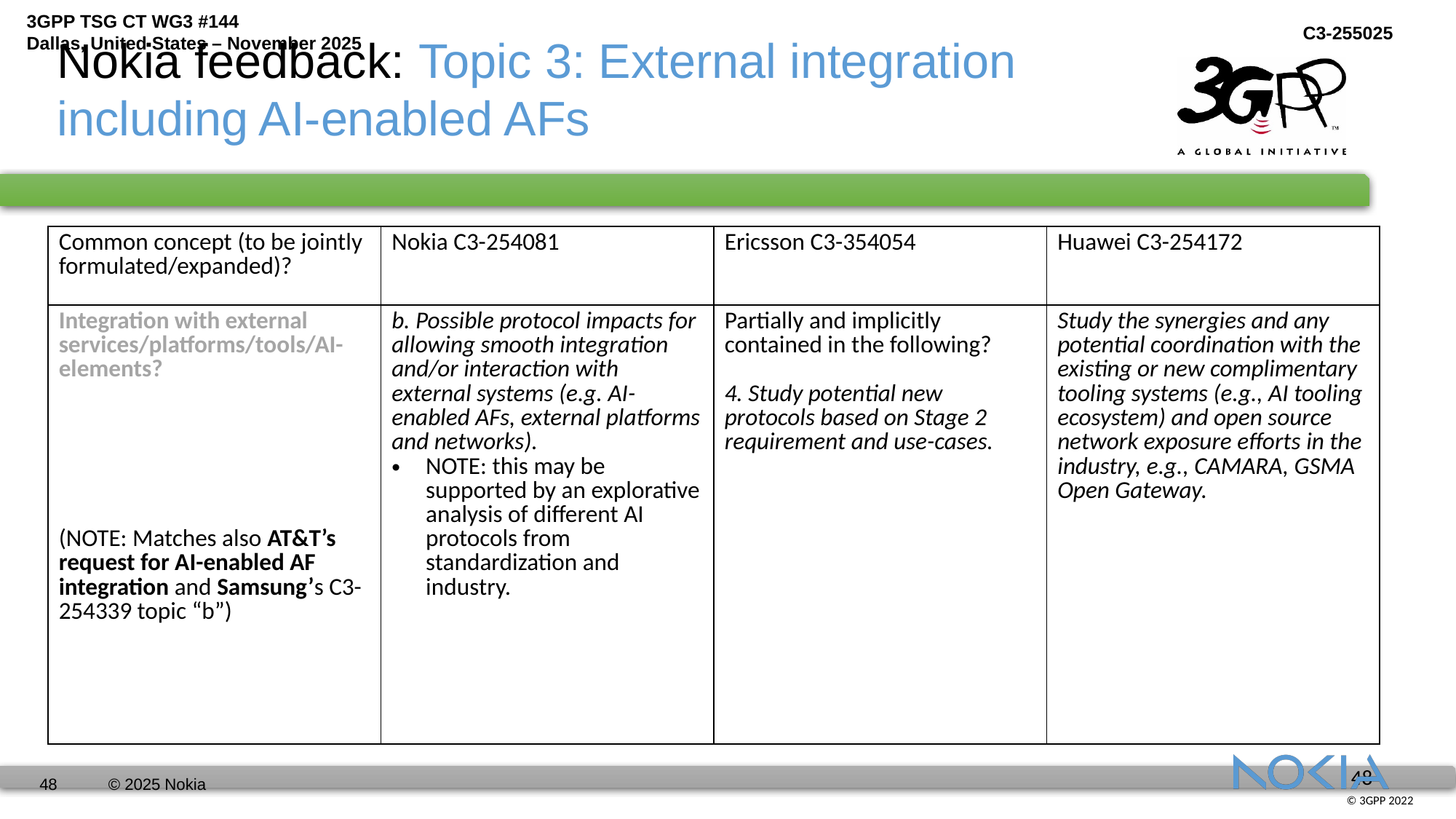

Nokia feedback: Topic 3: External integration
including AI-enabled AFs

| Common concept (to be jointly formulated/expanded)? | Nokia C3-254081 | Ericsson C3-354054 | Huawei C3-254172 |
| --- | --- | --- | --- |
| Integration with external services/platforms/tools/AI-elements? (NOTE: Matches also AT&T’s request for AI-enabled AF integration and Samsung’s C3-254339 topic “b”) | b. Possible protocol impacts for allowing smooth integration and/or interaction with external systems (e.g. AI-enabled AFs, external platforms and networks). NOTE: this may be supported by an explorative analysis of different AI protocols from standardization and industry. | Partially and implicitly contained in the following? 4. Study potential new protocols based on Stage 2 requirement and use-cases. | Study the synergies and any potential coordination with the existing or new complimentary tooling systems (e.g., AI tooling ecosystem) and open source network exposure efforts in the industry, e.g., CAMARA, GSMA Open Gateway. |